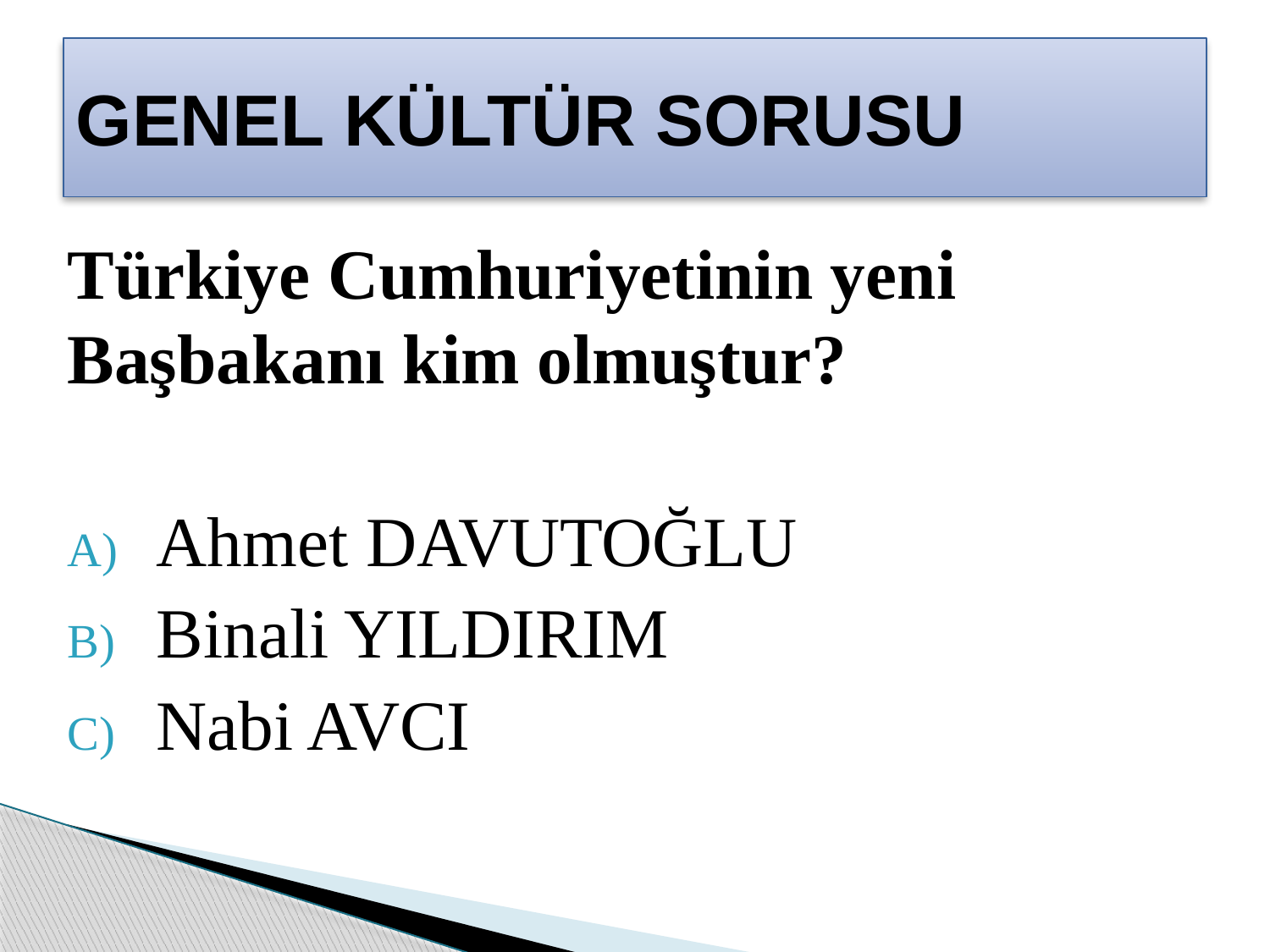

# GENEL KÜLTÜR SORUSU
Türkiye Cumhuriyetinin yeni Başbakanı kim olmuştur?

 Ahmet DAVUTOĞLU
 Binali YILDIRIM
 Nabi AVCI